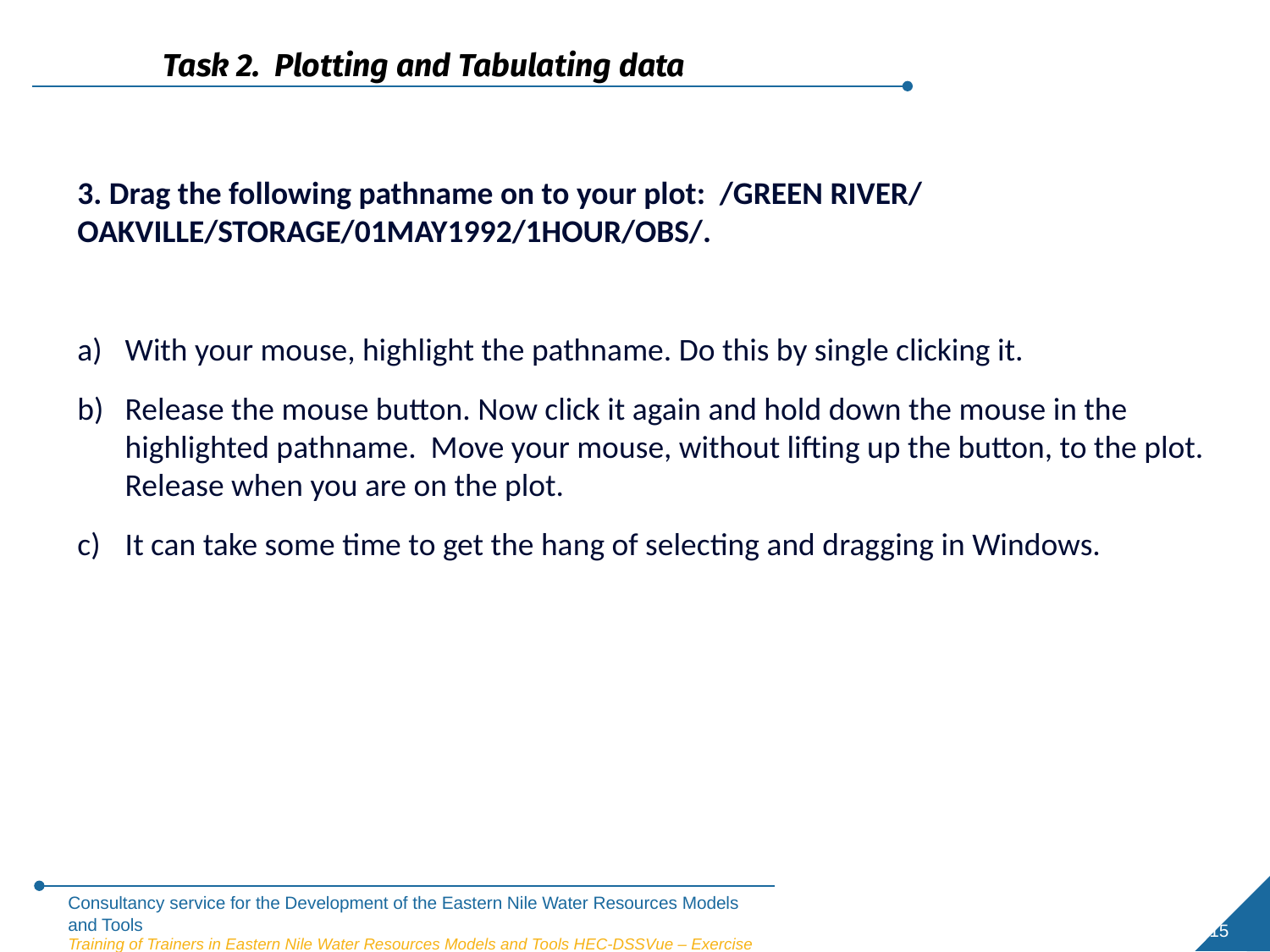

Task 2.  Plotting and Tabulating data
3. Drag the following pathname on to your plot:  /GREEN RIVER/ OAKVILLE/STORAGE/01MAY1992/1HOUR/OBS/.

With your mouse, highlight the pathname. Do this by single clicking it.
Release the mouse button. Now click it again and hold down the mouse in the highlighted pathname.  Move your mouse, without lifting up the button, to the plot.  Release when you are on the plot.
It can take some time to get the hang of selecting and dragging in Windows.